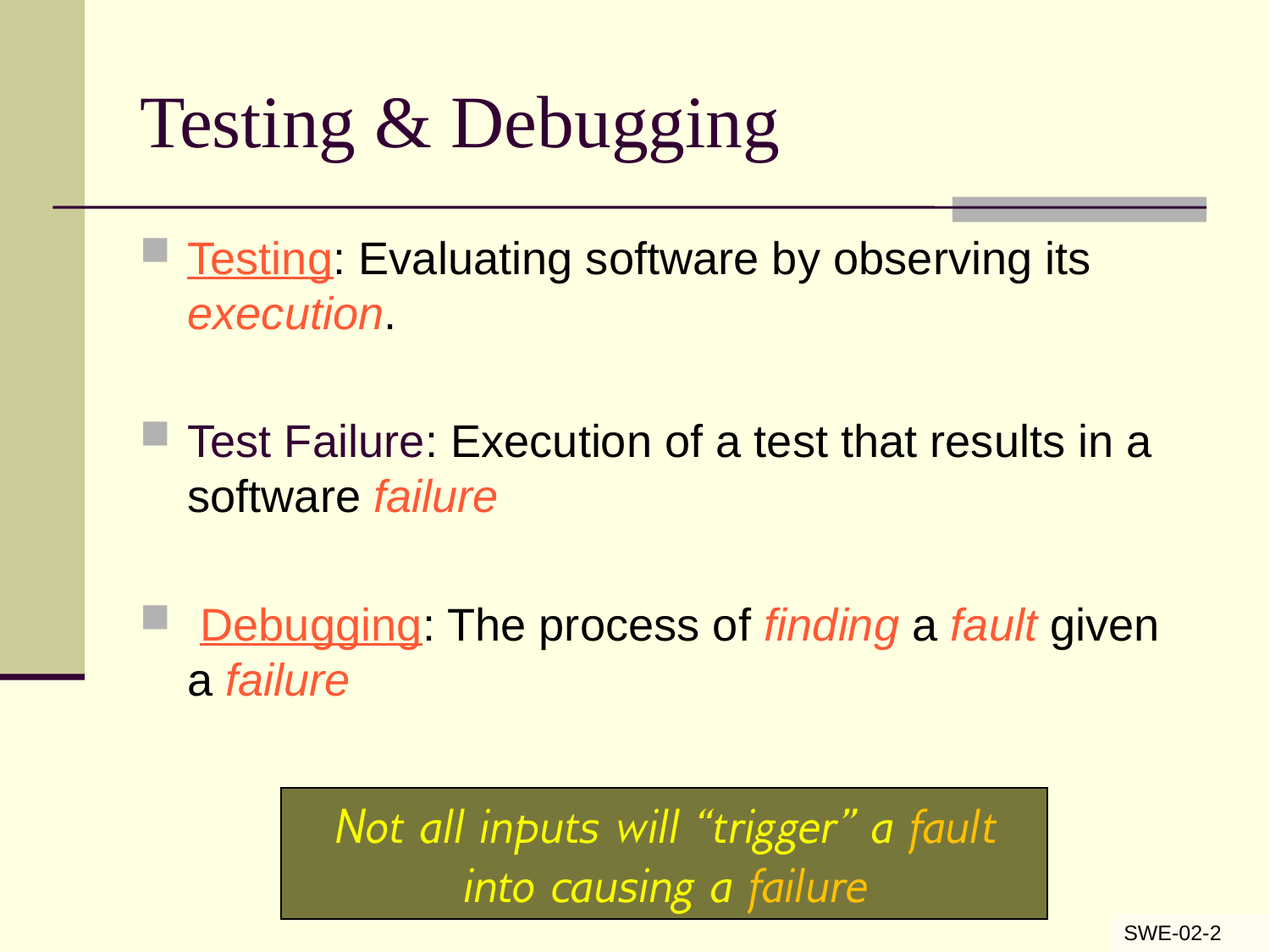

# Testing & Debugging
Testing: Evaluating software by observing its execution.

Test Failure: Execution of a test that results in a software failure

 Debugging: The process of finding a fault given a failure
Not all inputs will “trigger” a fault into causing a failure